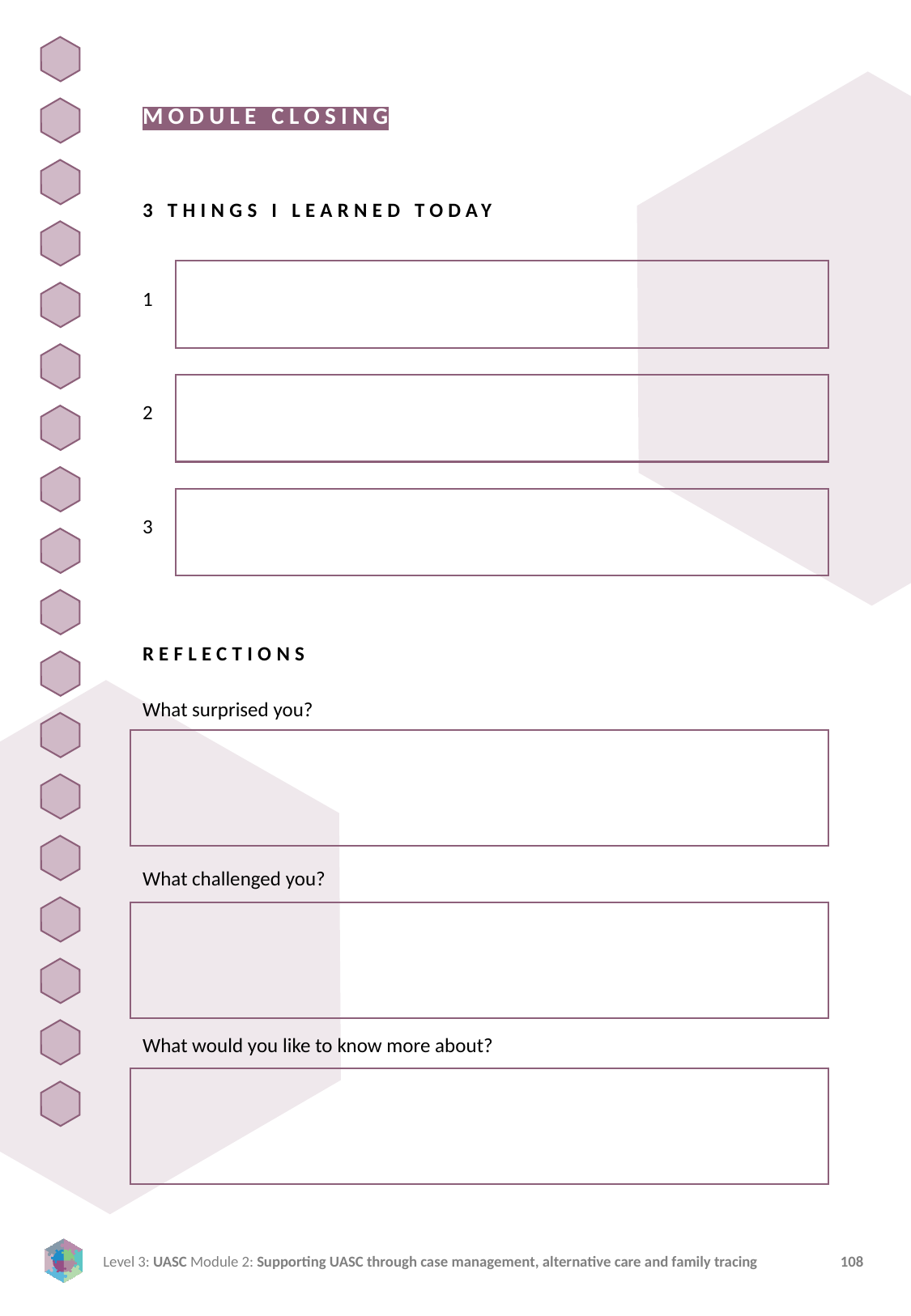

MODULE CLOSING

3 THINGS I LEARNED TODAY

1

2

3

REFLECTIONS

What surprised you?

What challenged you?

What would you like to know more about?